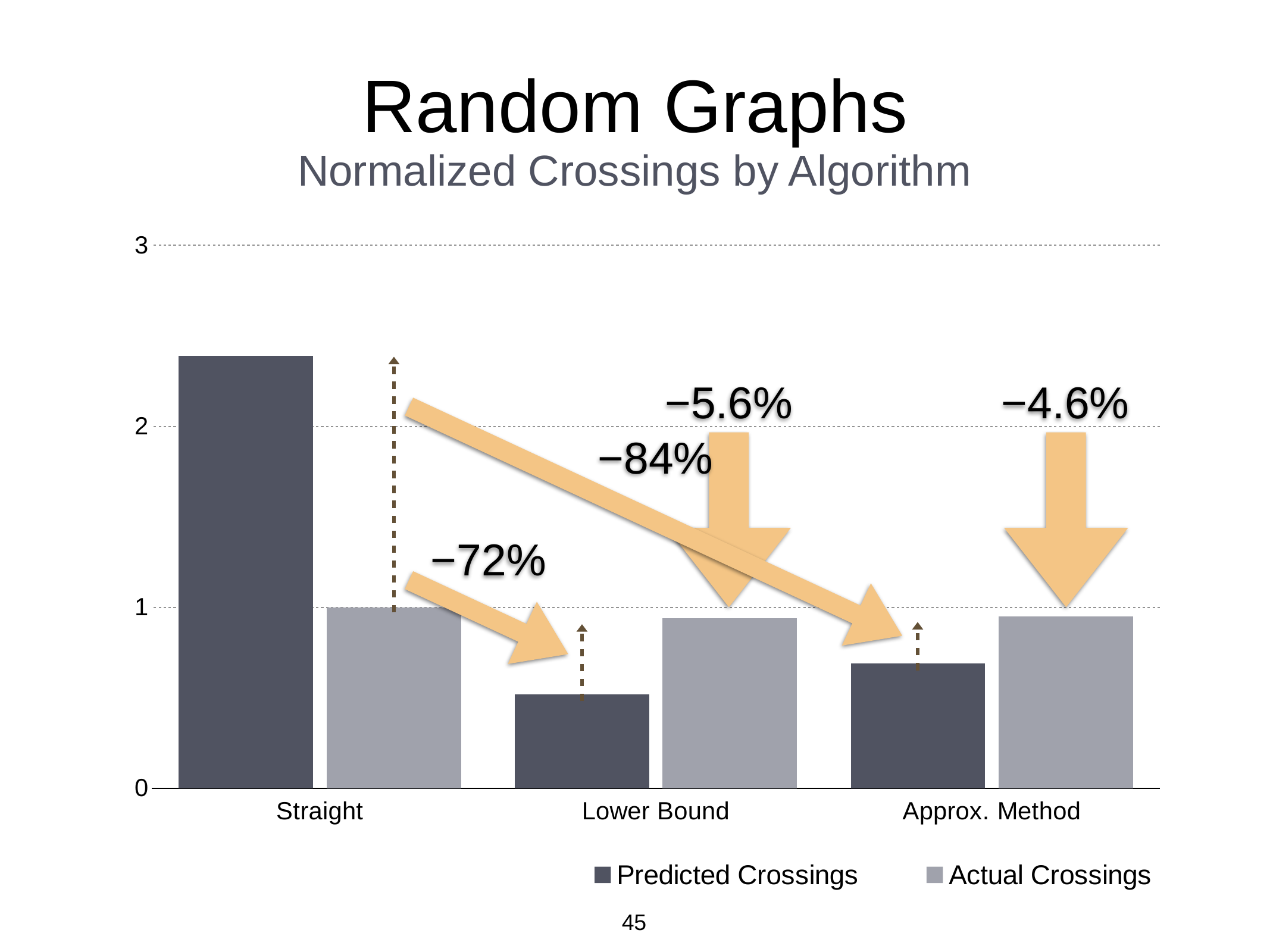

# Random Graphs
Normalized Crossings by Algorithm

### Chart

| Category | Predicted Crossings | Actual Crossings |
|---|---|---|
| Straight | 2.39 | 1.0 |
| Lower Bound | 0.52 | 0.94 |
| Approx. Method | 0.69 | 0.95 |
−5.6%
−4.6%
−84%

−72%

45